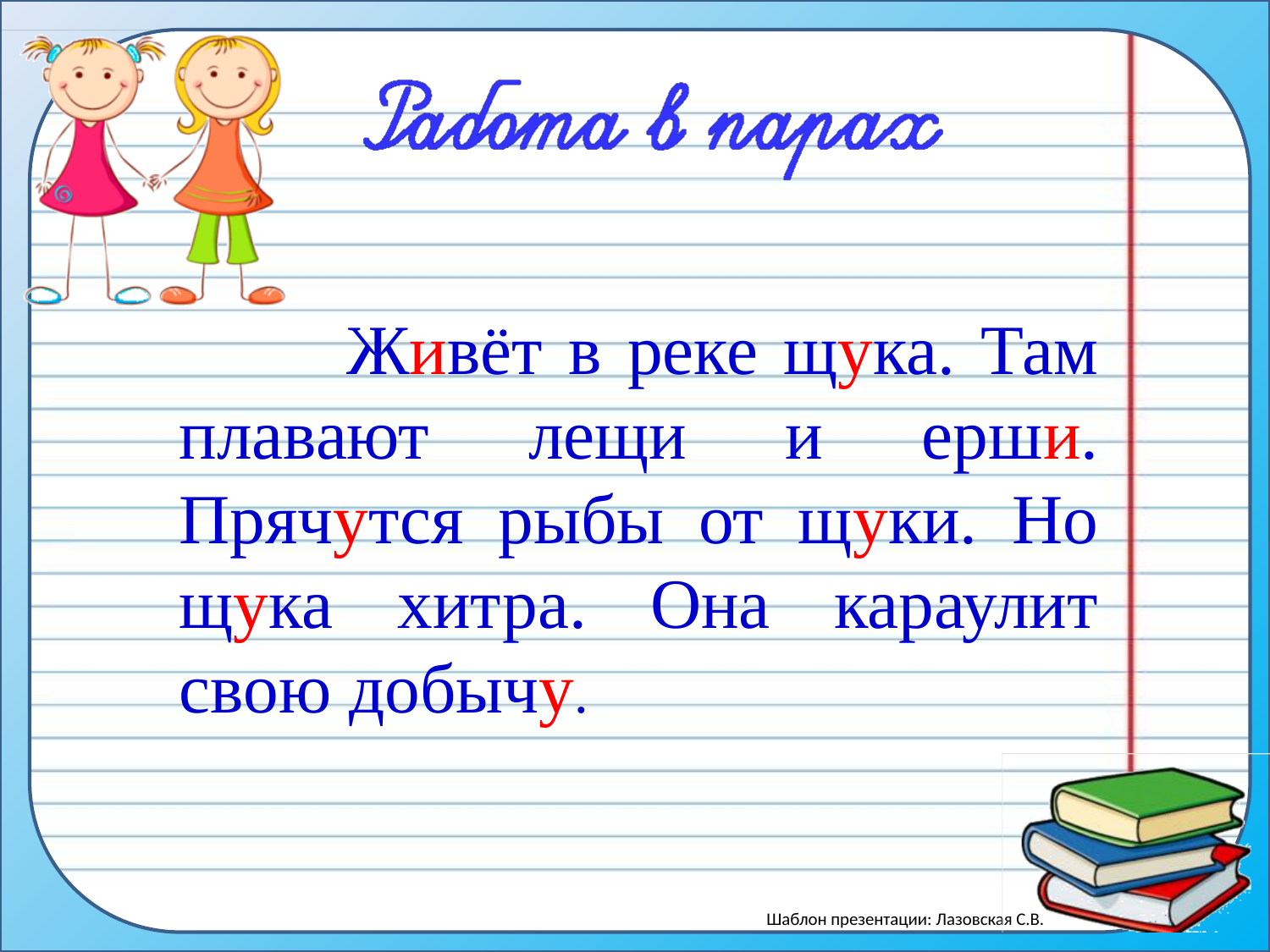

Живёт в реке щука. Там плавают лещи и ерши. Прячутся рыбы от щуки. Но щука хитра. Она караулит свою добычу.